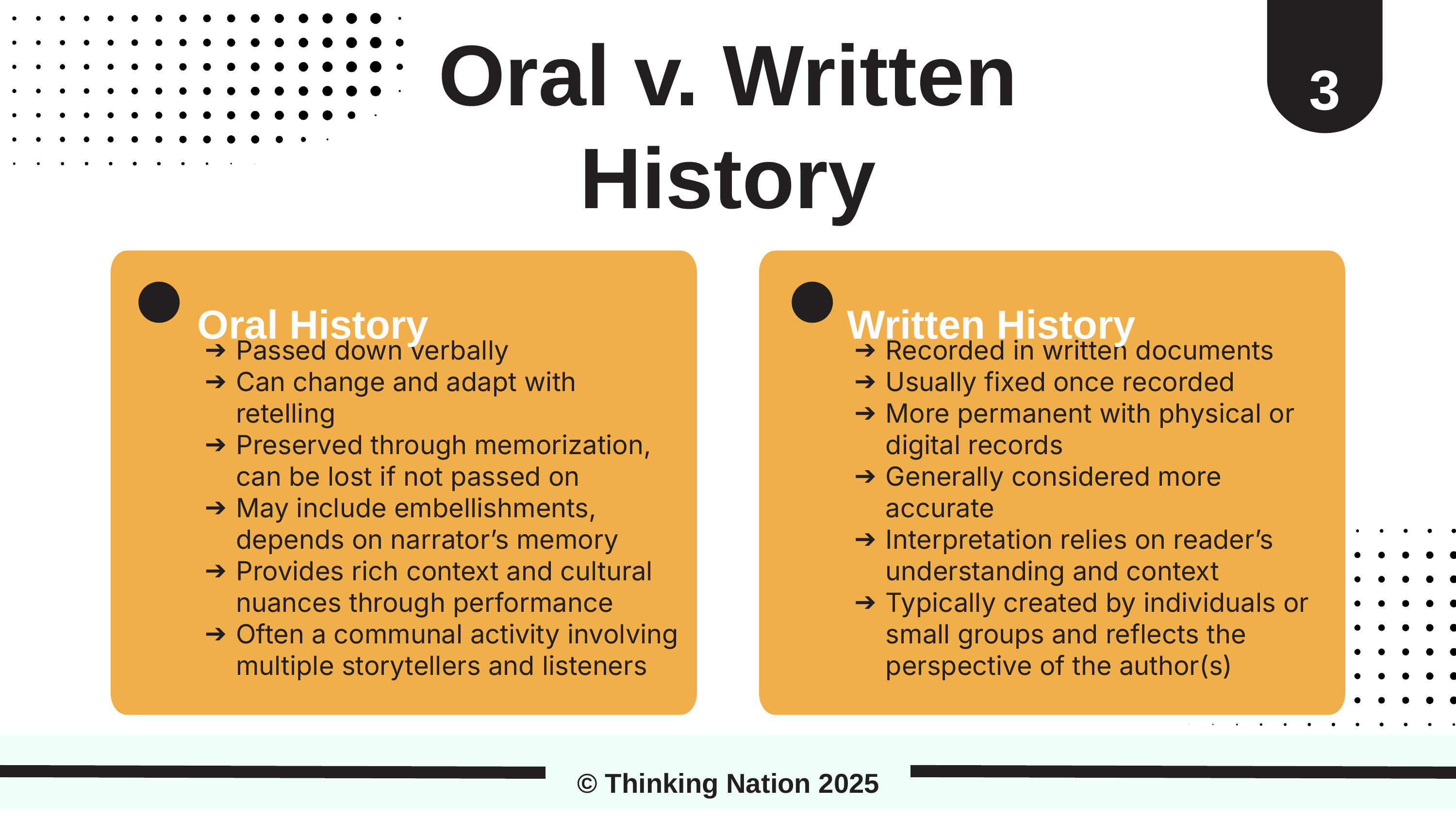

3
Oral v. Written
History

Oral History
Written History

Passed down verbally
Can change and adapt with retelling
Preserved through memorization, can be lost if not passed on
May include embellishments, depends on narrator’s memory
Provides rich context and cultural nuances through performance
Often a communal activity involving multiple storytellers and listeners
Recorded in written documents
Usually fixed once recorded
More permanent with physical or digital records
Generally considered more accurate
Interpretation relies on reader’s understanding and context
Typically created by individuals or small groups and reflects the perspective of the author(s)

© Thinking Nation 2025